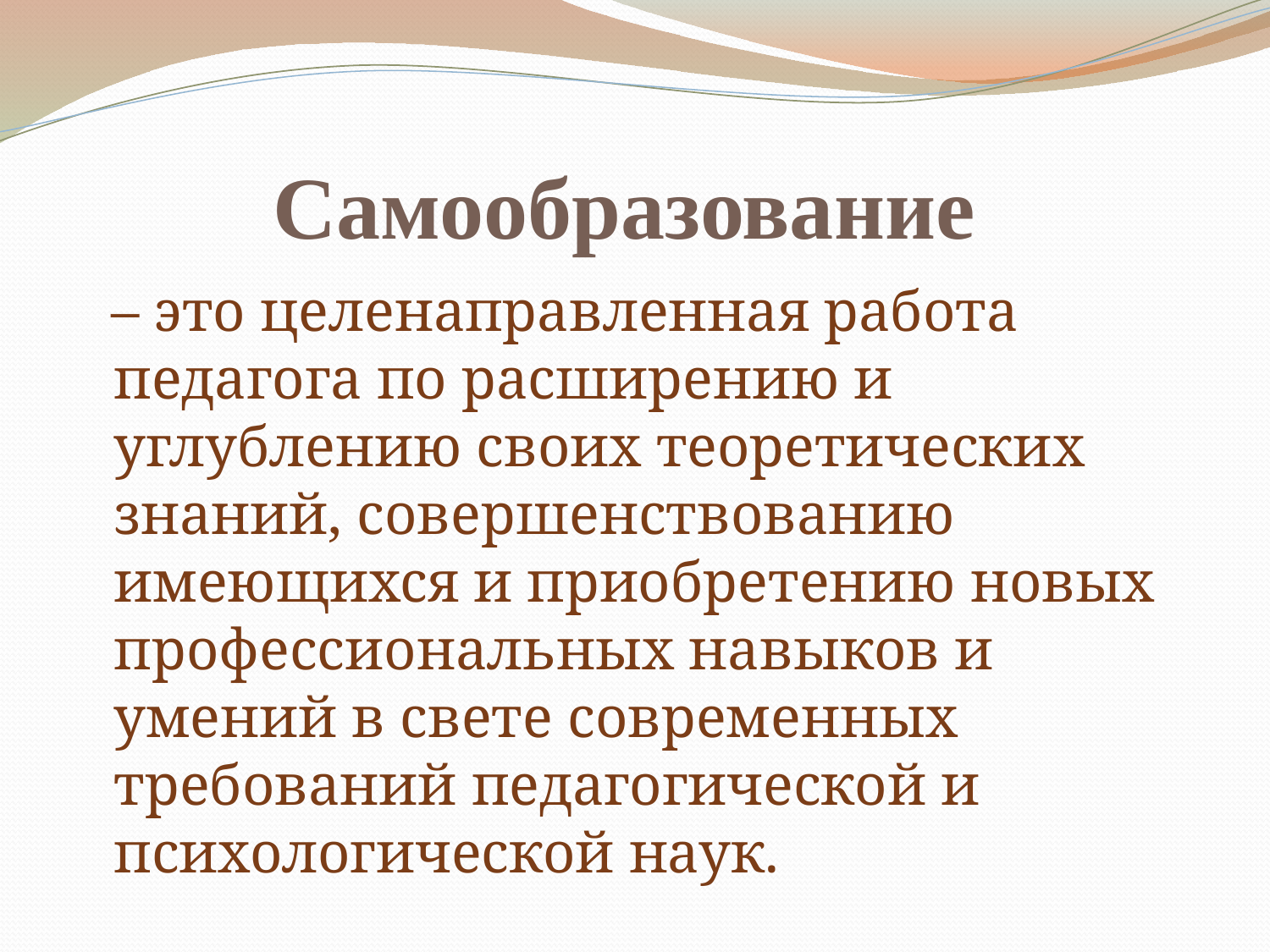

# Самообразование
   – это целенаправленная работа педагога по расширению и углублению своих теоретических знаний, совершенствованию имеющихся и приобретению новых профессиональных навыков и умений в свете современных требований педагогической и психологической наук.